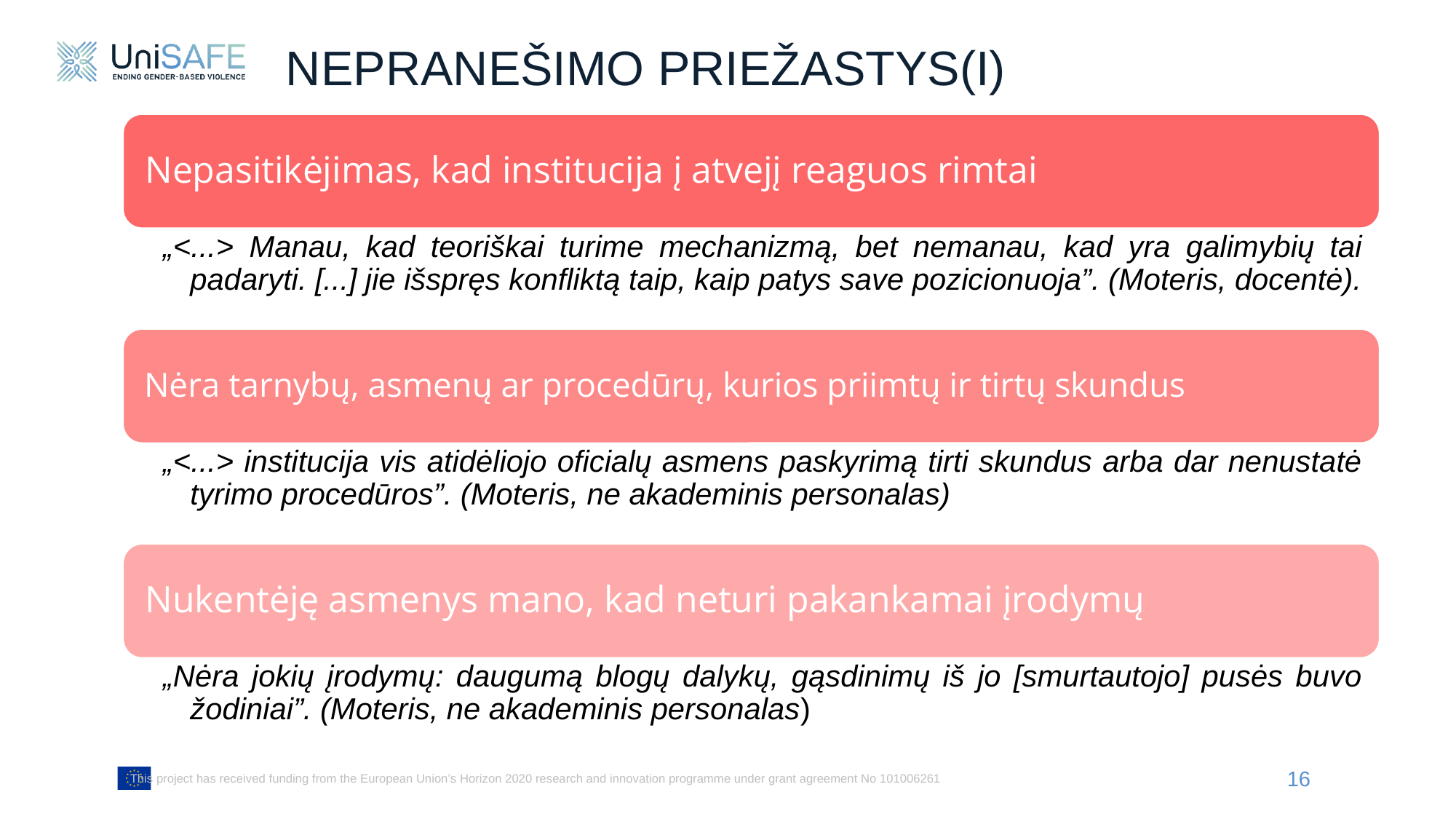

# NEPRANEŠIMO PRIEŽASTYS(I)
Nepasitikėjimas, kad institucija į atvejį reaguos rimtai
„<...> Manau, kad teoriškai turime mechanizmą, bet nemanau, kad yra galimybių tai padaryti. [...] jie išspręs konfliktą taip, kaip patys save pozicionuoja”. (Moteris, docentė).
Nėra tarnybų, asmenų ar procedūrų, kurios priimtų ir tirtų skundus
„<...> institucija vis atidėliojo oficialų asmens paskyrimą tirti skundus arba dar nenustatė tyrimo procedūros”. (Moteris, ne akademinis personalas)
Nukentėję asmenys mano, kad neturi pakankamai įrodymų
„Nėra jokių įrodymų: daugumą blogų dalykų, gąsdinimų iš jo [smurtautojo] pusės buvo žodiniai”. (Moteris, ne akademinis personalas)

16